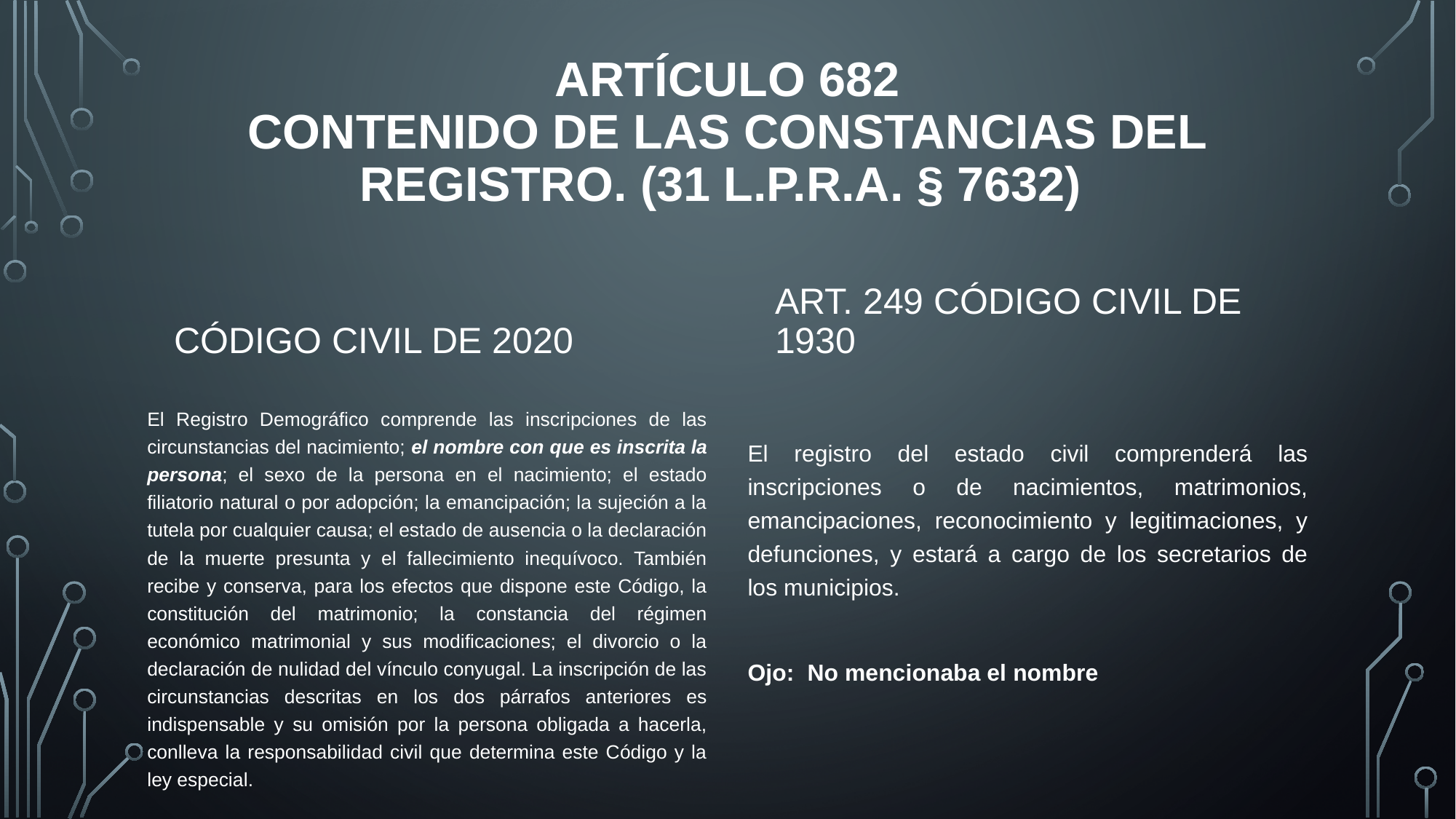

# Artículo 682 Contenido de las constancias del registro. (31 L.P.R.A. § 7632)
Art. 249 Código civil de 1930
Código civil de 2020

El Registro Demográfico comprende las inscripciones de las circunstancias del nacimiento; el nombre con que es inscrita la persona; el sexo de la persona en el nacimiento; el estado filiatorio natural o por adopción; la emancipación; la sujeción a la tutela por cualquier causa; el estado de ausencia o la declaración de la muerte presunta y el fallecimiento inequívoco. También recibe y conserva, para los efectos que dispone este Código, la constitución del matrimonio; la constancia del régimen económico matrimonial y sus modificaciones; el divorcio o la declaración de nulidad del vínculo conyugal. La inscripción de las circunstancias descritas en los dos párrafos anteriores es indispensable y su omisión por la persona obligada a hacerla, conlleva la responsabilidad civil que determina este Código y la ley especial.

El registro del estado civil comprenderá las inscripciones o de nacimientos, matrimonios, emancipaciones, reconocimiento y legitimaciones, y defunciones, y estará a cargo de los secretarios de los municipios.

Ojo:  No mencionaba el nombre